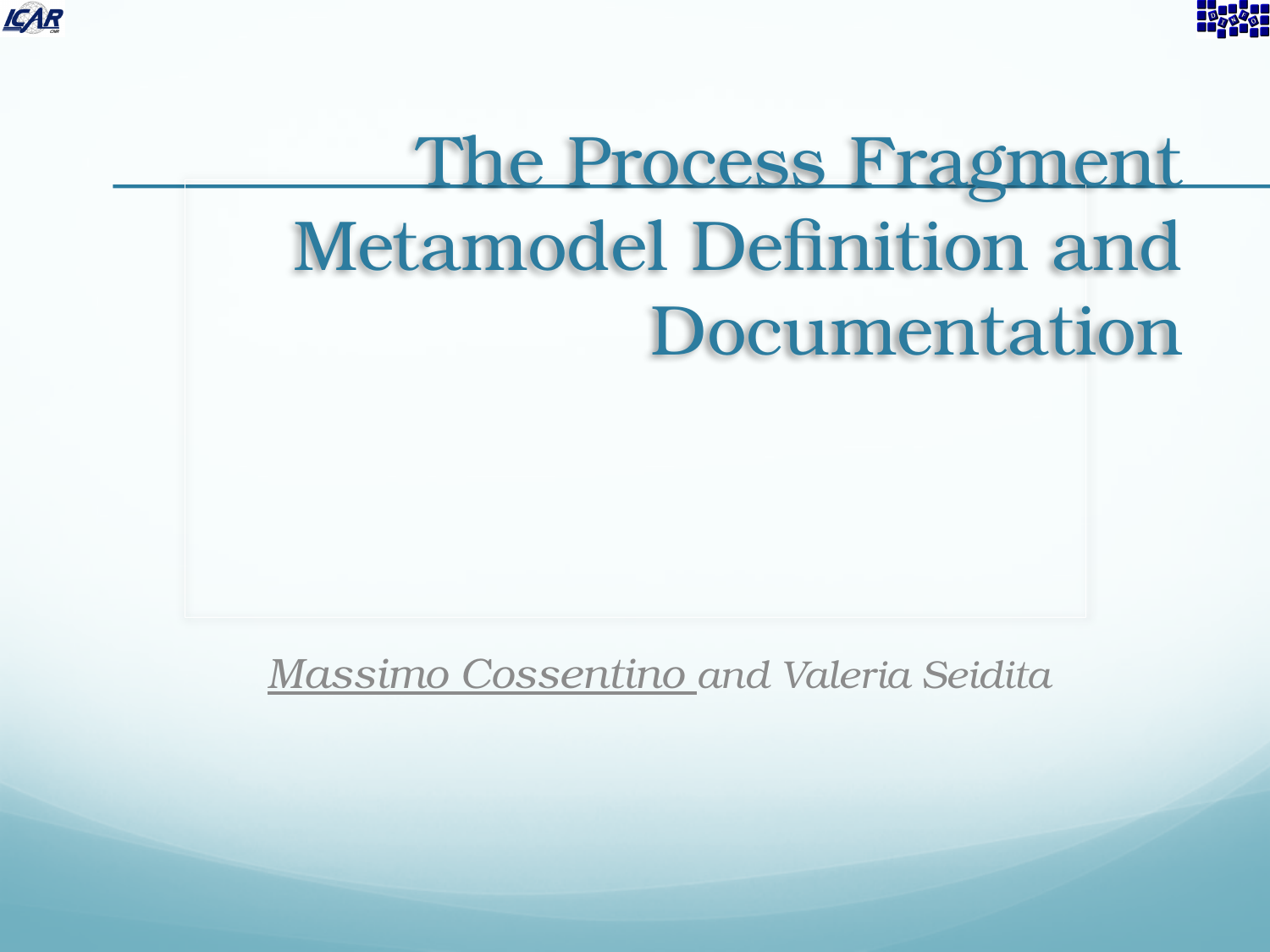

# The Process Fragment Metamodel Definition and Documentation
Massimo Cossentino and Valeria Seidita